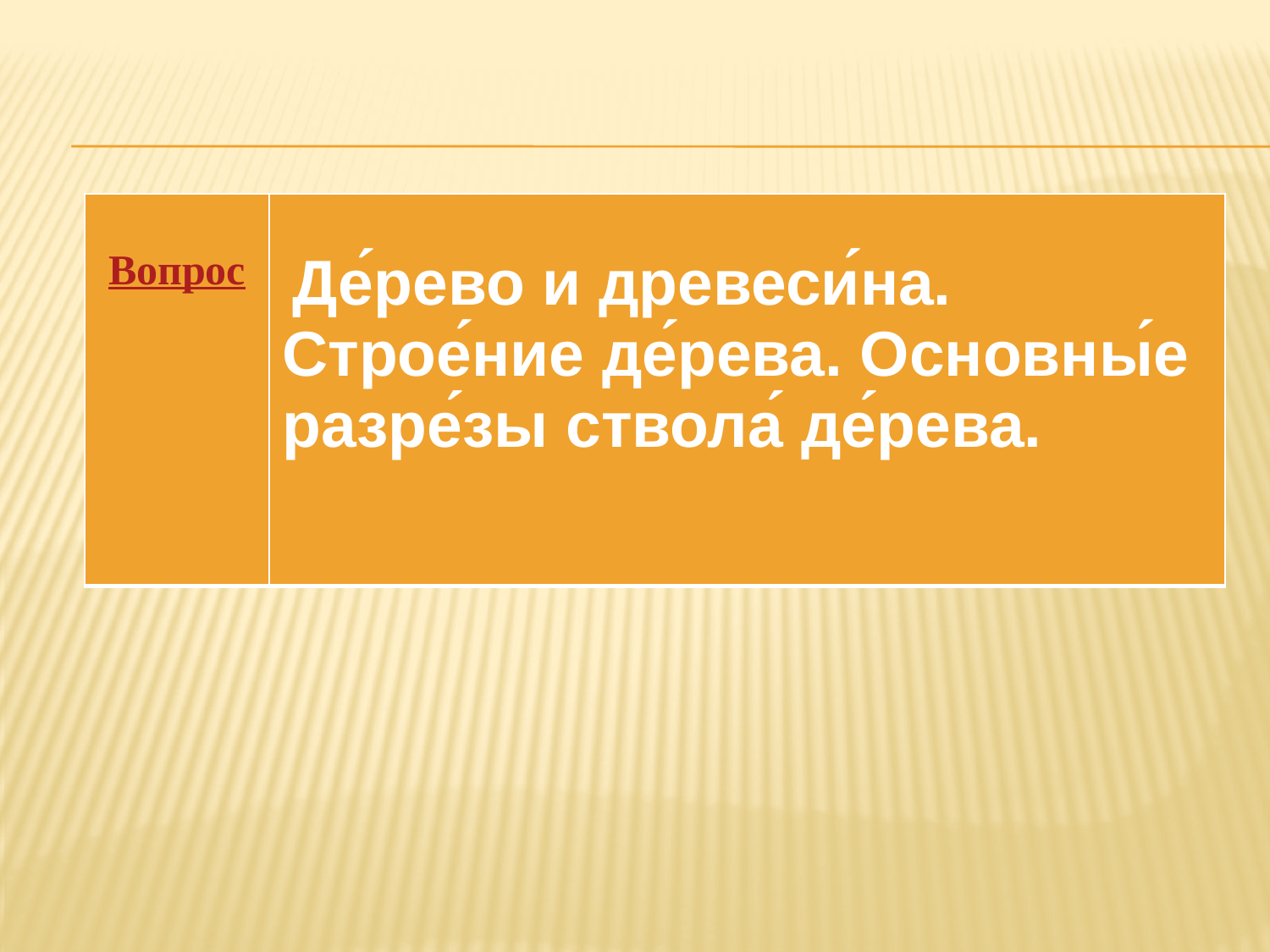

| Вопрос | Де́рево и древеси́на. Строе́ние де́рева. Основны́е разре́зы ствола́ де́рева. |
| --- | --- |